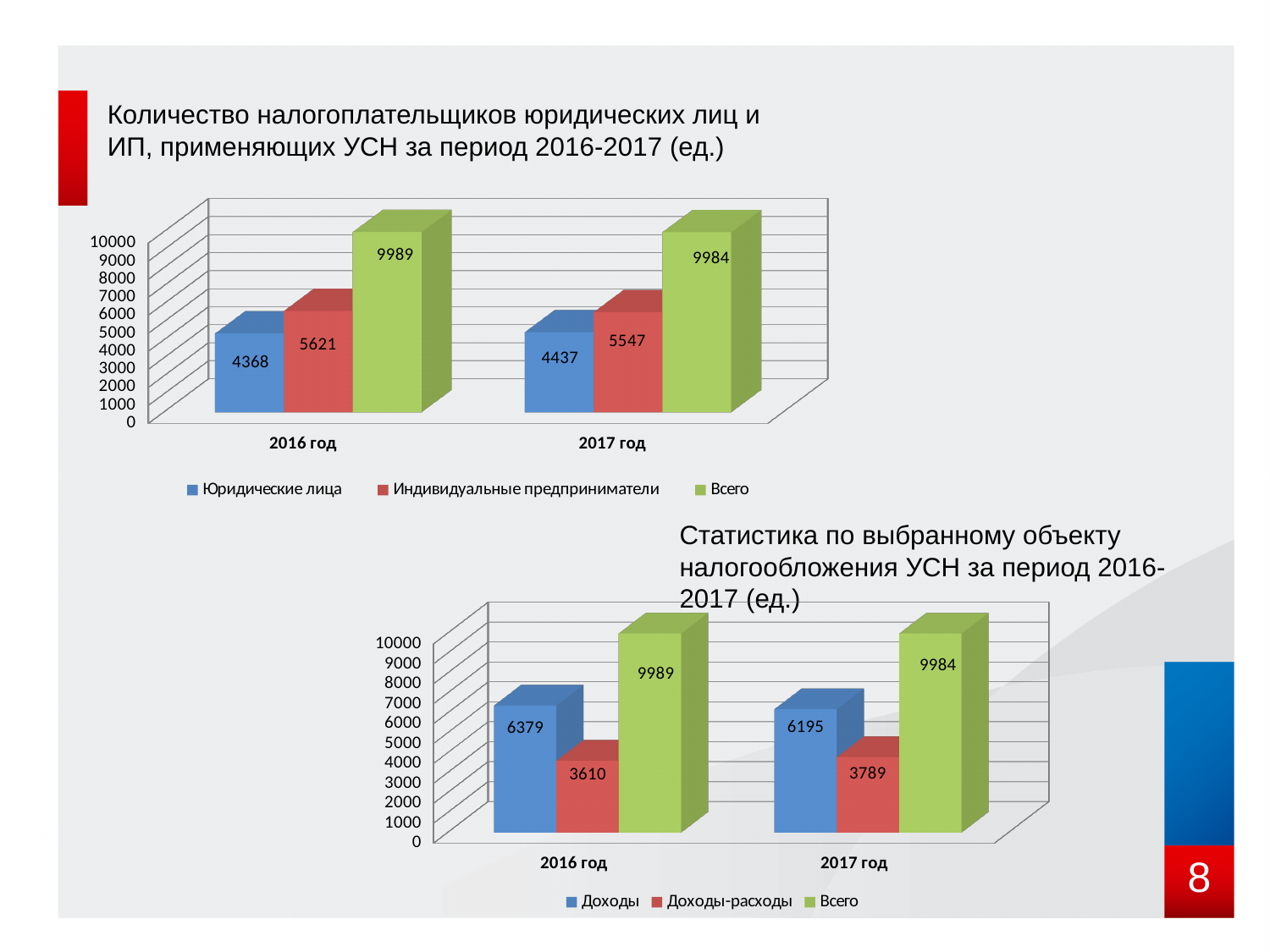

Количество налогоплательщиков юридических лиц и ИП, применяющих УСН за период 2016-2017 (ед.)

[unsupported chart]

Статистика по выбранному объекту налогообложения УСН за период 2016-2017 (ед.)

[unsupported chart]

8